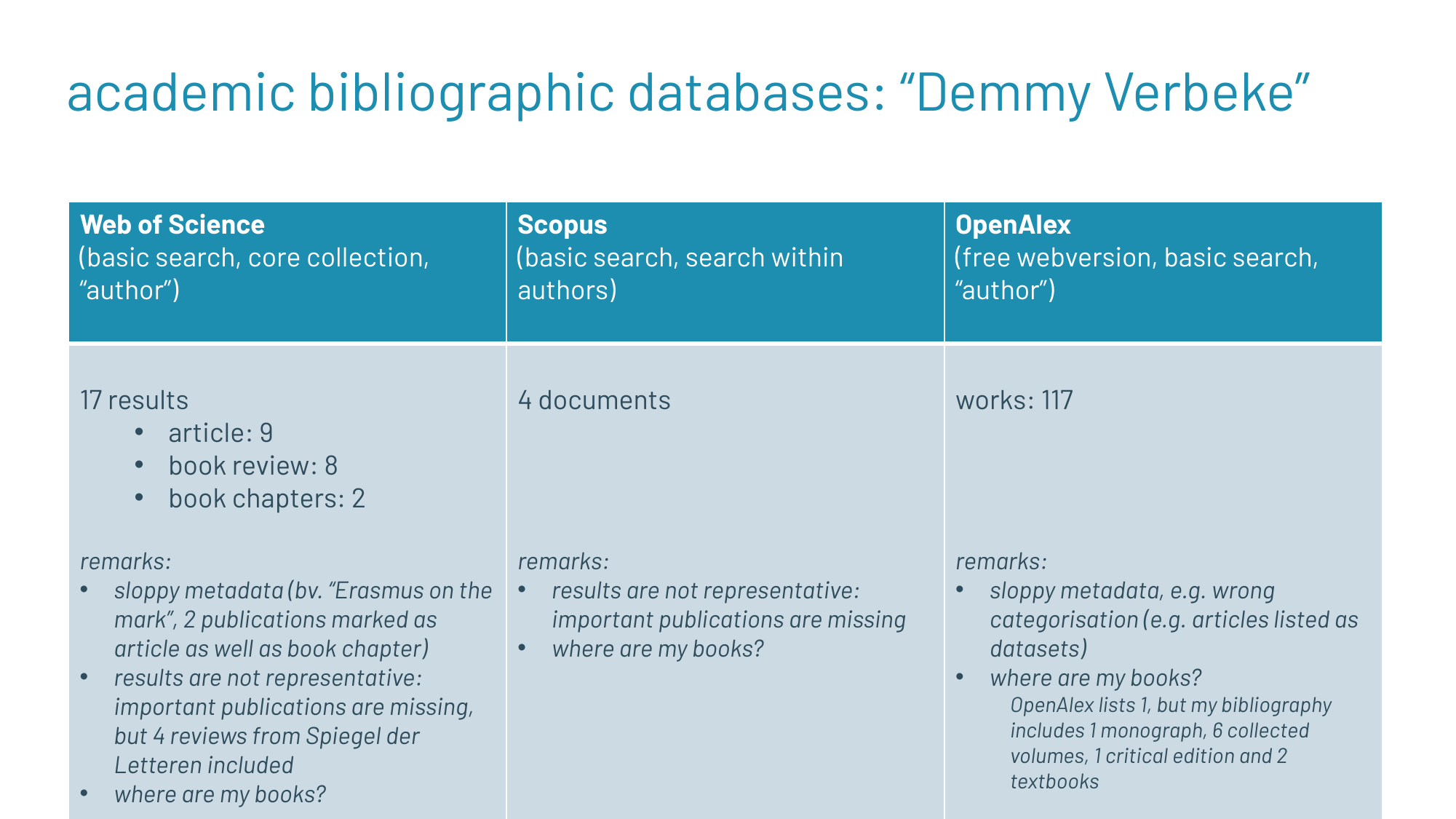

academic bibliographic databases: “Demmy Verbeke”
| Web of Science (basic search, core collection, “author”) | Scopus (basic search, search within authors) | OpenAlex (free webversion, basic search, “author”) |
| --- | --- | --- |
| 17 results article: 9 book review: 8 book chapters: 2 remarks: sloppy metadata (bv. “Erasmus on the mark”, 2 publications marked as article as well as book chapter) results are not representative: important publications are missing, but 4 reviews from Spiegel der Letteren included where are my books? | 4 documents remarks: results are not representative: important publications are missing where are my books? | works: 117 remarks: sloppy metadata, e.g. wrong categorisation (e.g. articles listed as datasets) where are my books? OpenAlex lists 1, but my bibliography includes 1 monograph, 6 collected volumes, 1 critical edition and 2 textbooks |